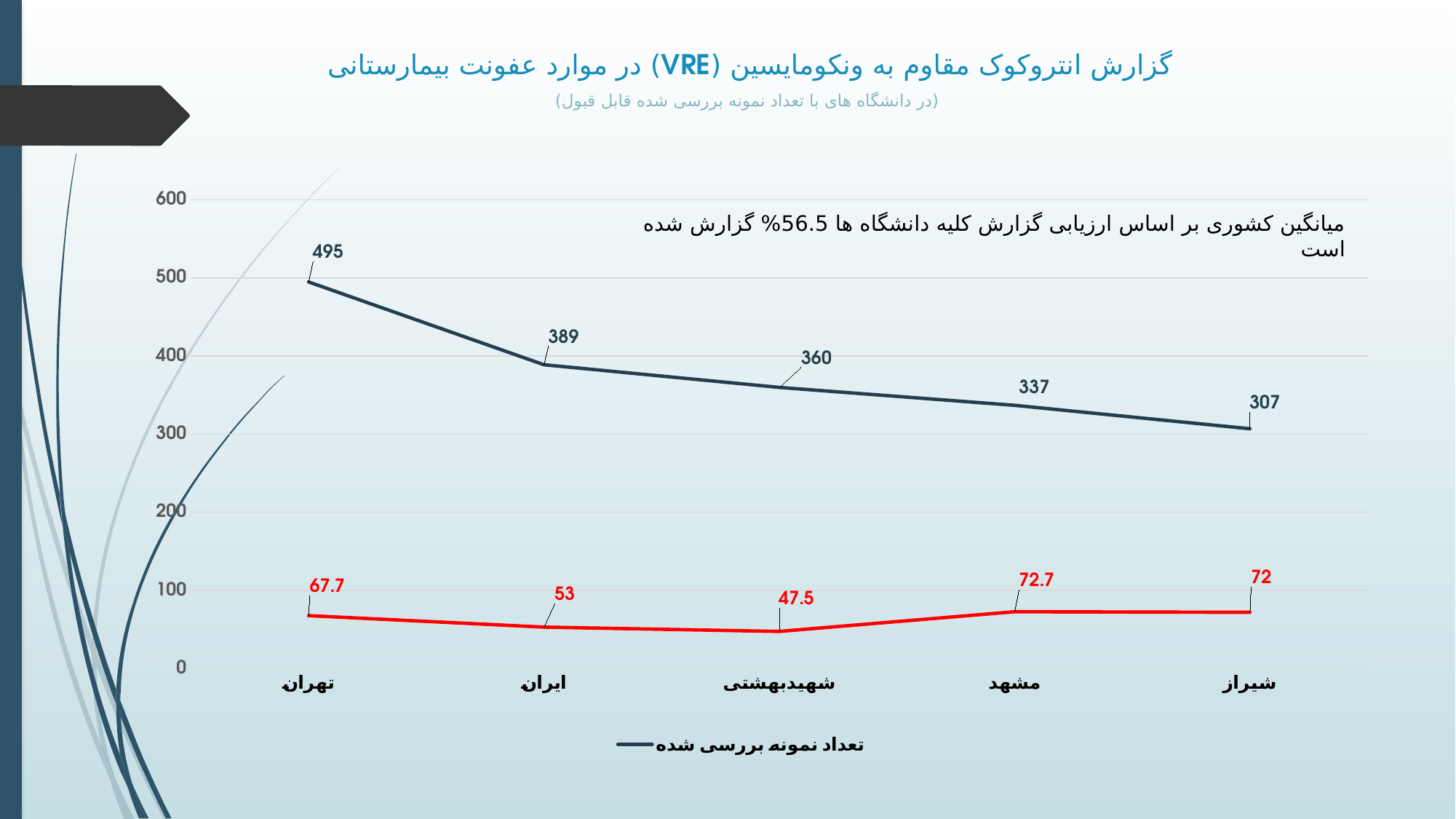

# گزارش انتروکوک مقاوم به ونکومایسین (VRE) در موارد عفونت بیمارستانی (در دانشگاه های با تعداد نمونه بررسی شده قابل قبول)

### Chart

| Category | تعداد نمونه بررسی شده | درصد مقاومت |
|---|---|---|
| تهران | 495.0 | 67.7 |
| ایران | 389.0 | 53.0 |
| شهیدبهشتی | 360.0 | 47.5 |
| مشهد | 337.0 | 72.7 |
| شیراز | 307.0 | 72.0 |
میانگین کشوری بر اساس ارزیابی گزارش کلیه دانشگاه ها 56.5% گزارش شده است